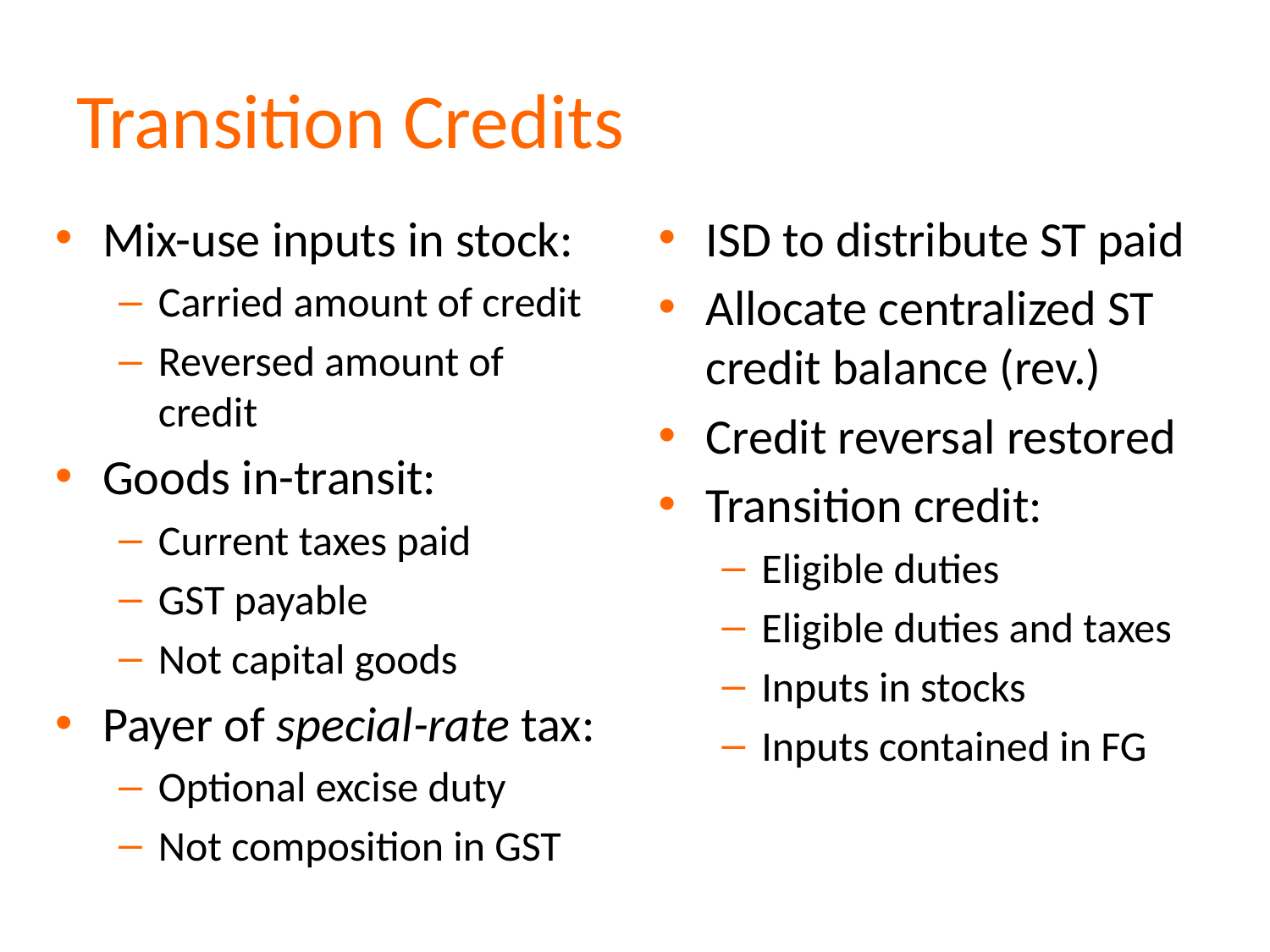

# Transition Credits
Mix-use inputs in stock:
Carried amount of credit
Reversed amount of credit
Goods in-transit:
Current taxes paid
GST payable
Not capital goods
Payer of special-rate tax:
Optional excise duty
Not composition in GST

ISD to distribute ST paid
Allocate centralized ST credit balance (rev.)
Credit reversal restored
Transition credit:
Eligible duties
Eligible duties and taxes
Inputs in stocks
Inputs contained in FG